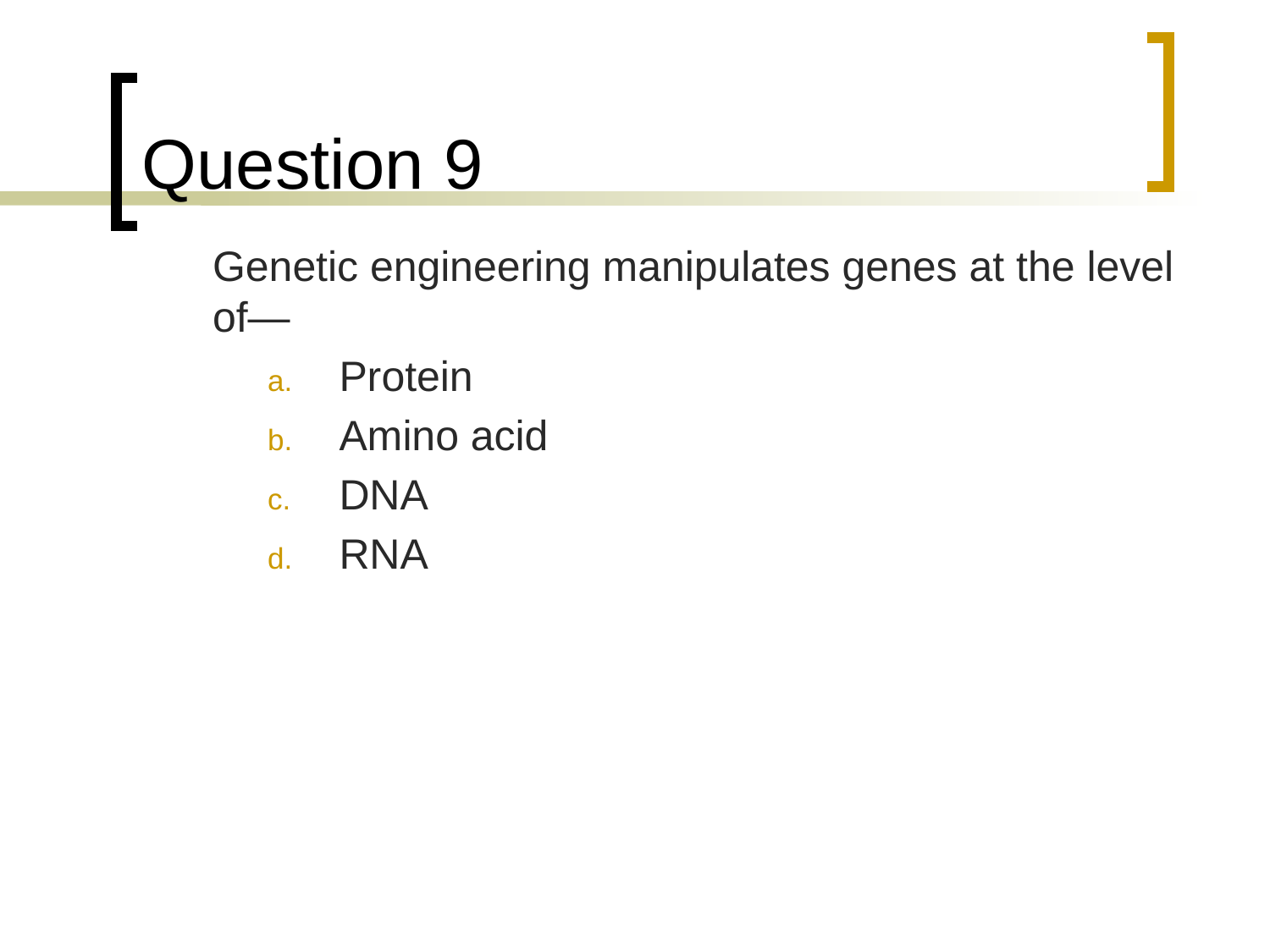

# Question 9
	Genetic engineering manipulates genes at the level of—
Protein
Amino acid
DNA
RNA